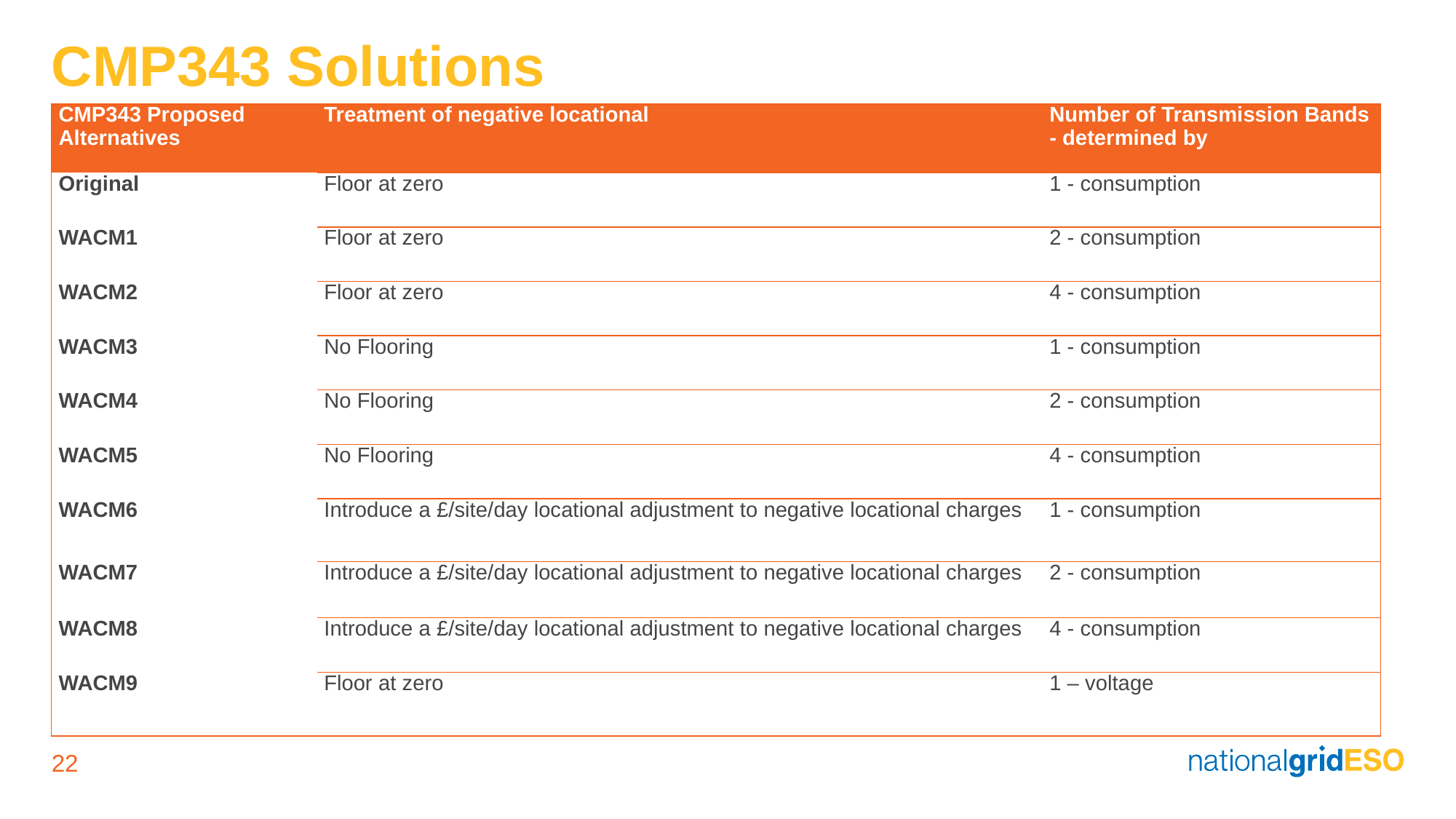

# CMP343 Solutions
| CMP343 Proposed Alternatives | Treatment of negative locational | Number of Transmission Bands - determined by |
| --- | --- | --- |
| Original | Floor at zero | 1 - consumption |
| WACM1 | Floor at zero | 2 - consumption |
| WACM2 | Floor at zero | 4 - consumption |
| WACM3 | No Flooring | 1 - consumption |
| WACM4 | No Flooring | 2 - consumption |
| WACM5 | No Flooring | 4 - consumption |
| WACM6 | Introduce a £/site/day locational adjustment to negative locational charges | 1 - consumption |
| WACM7 | Introduce a £/site/day locational adjustment to negative locational charges | 2 - consumption |
| WACM8 | Introduce a £/site/day locational adjustment to negative locational charges | 4 - consumption |
| WACM9 | Floor at zero | 1 – voltage |